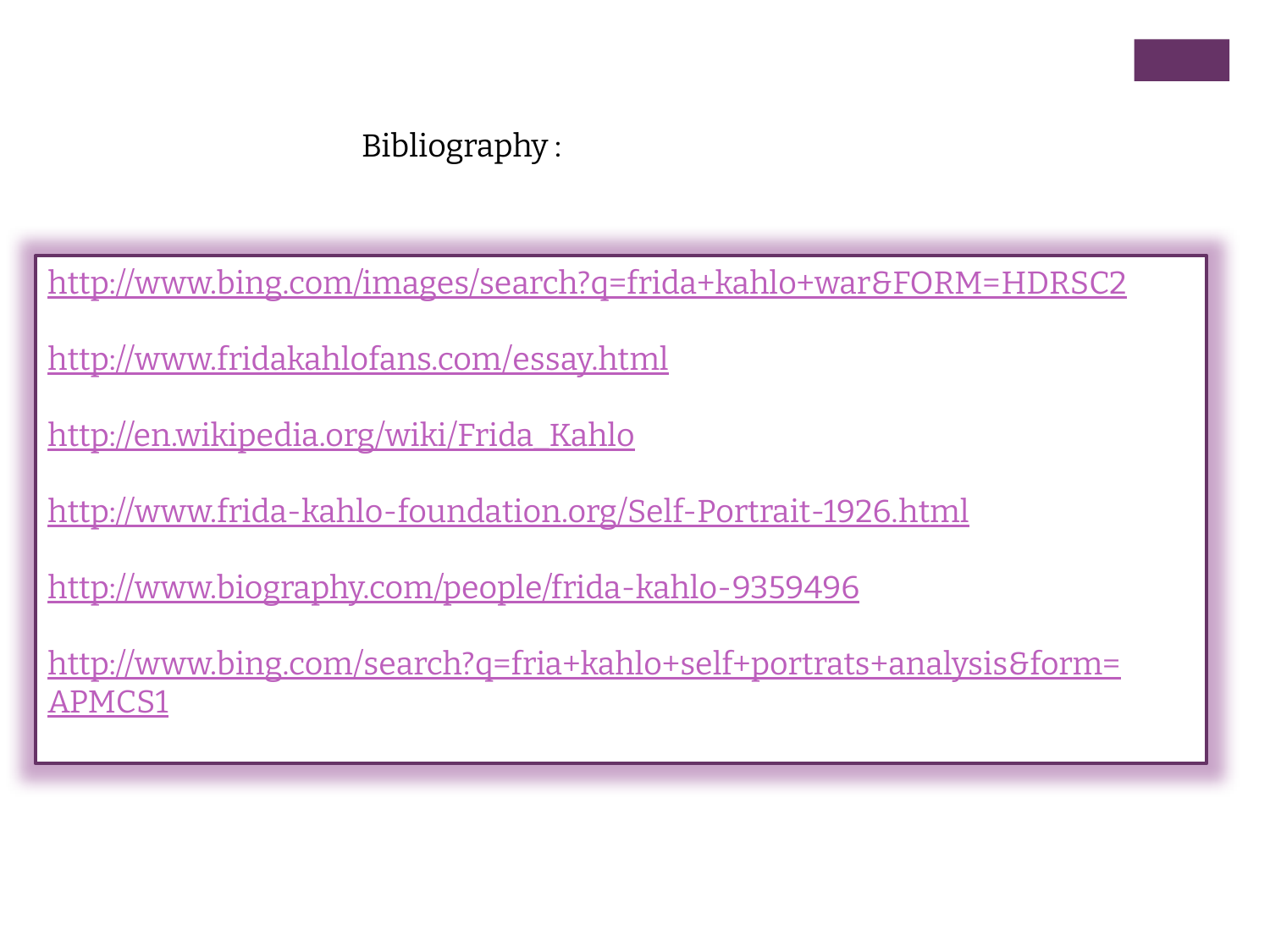

Bibliography :

http://www.bing.com/images/search?q=frida+kahlo+war&FORM=HDRSC2

http://www.fridakahlofans.com/essay.html

http://en.wikipedia.org/wiki/Frida_Kahlo

http://www.frida-kahlo-foundation.org/Self-Portrait-1926.html

http://www.biography.com/people/frida-kahlo-9359496

http://www.bing.com/search?q=fria+kahlo+self+portrats+analysis&form=APMCS1